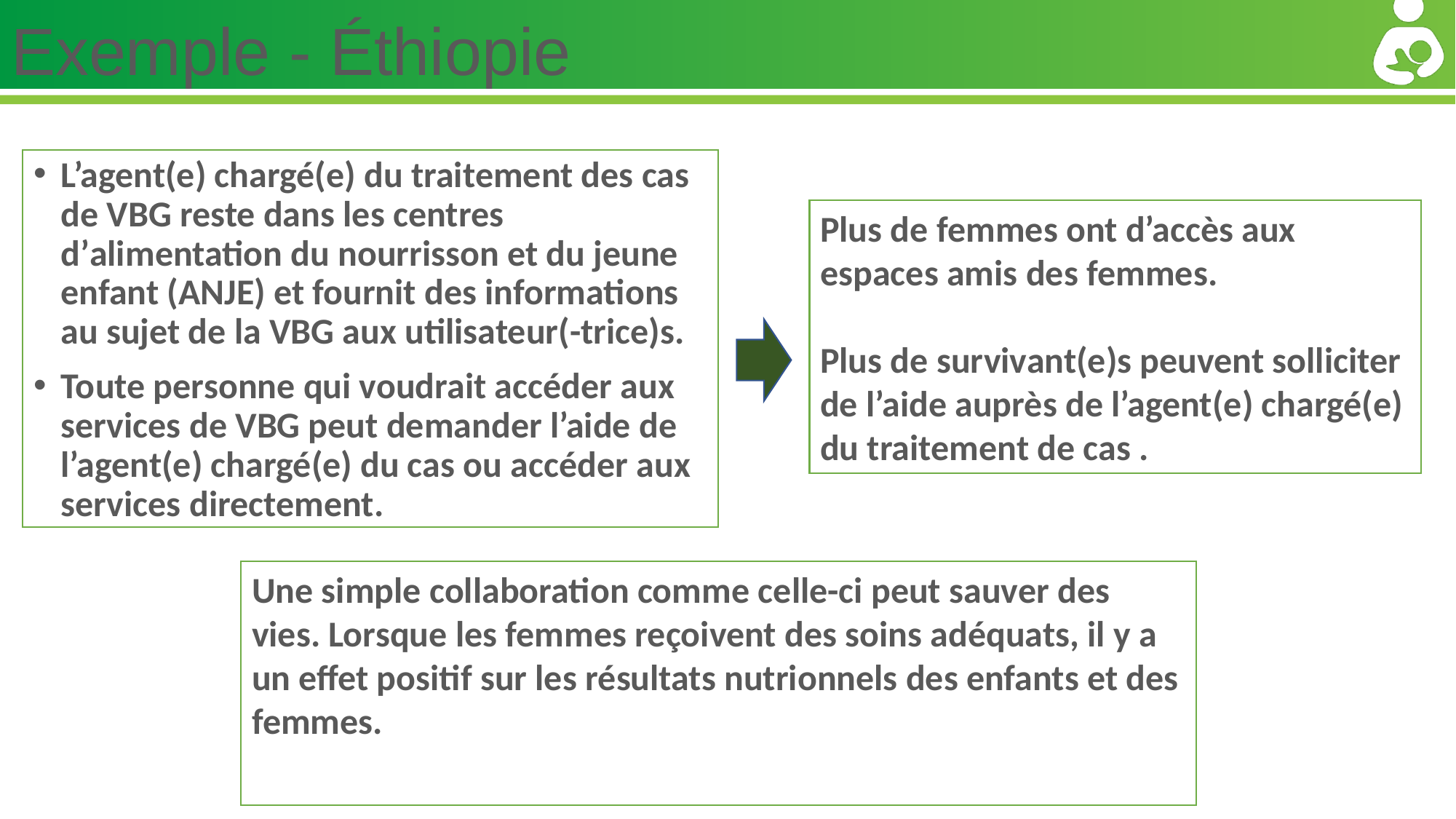

# Exemple - Éthiopie
L’agent(e) chargé(e) du traitement des cas de VBG reste dans les centres d’alimentation du nourrisson et du jeune enfant (ANJE) et fournit des informations au sujet de la VBG aux utilisateur(-trice)s.
Toute personne qui voudrait accéder aux services de VBG peut demander l’aide de l’agent(e) chargé(e) du cas ou accéder aux services directement.
Plus de femmes ont d’accès aux espaces amis des femmes.

Plus de survivant(e)s peuvent solliciter de l’aide auprès de l’agent(e) chargé(e) du traitement de cas .

Une simple collaboration comme celle-ci peut sauver des vies. Lorsque les femmes reçoivent des soins adéquats, il y a un effet positif sur les résultats nutrionnels des enfants et des femmes.